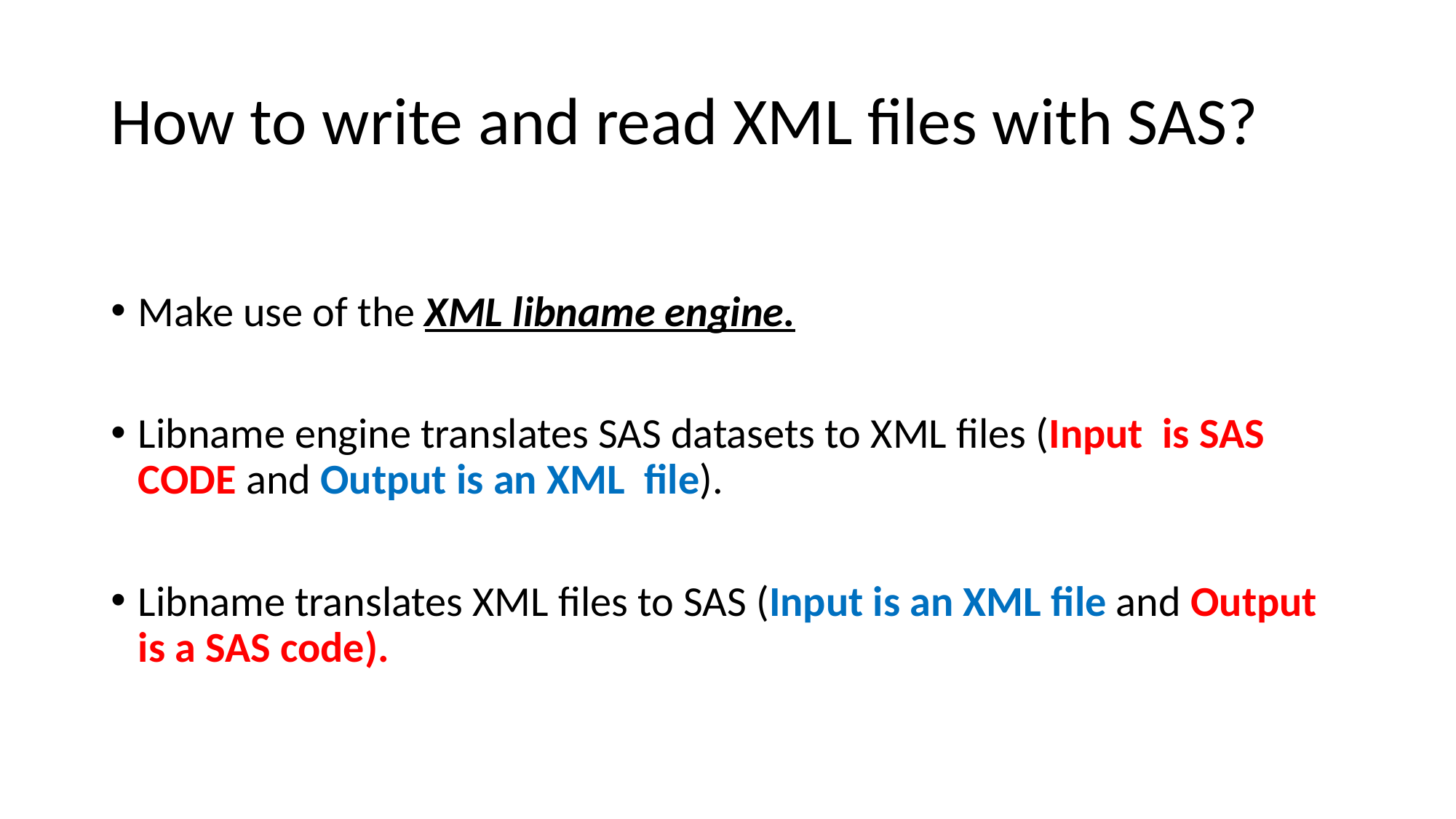

# How to write and read XML files with SAS?

Make use of the XML libname engine.

Libname engine translates SAS datasets to XML files (Input  is SAS CODE and Output is an XML  file).

Libname translates XML files to SAS (Input is an XML file and Output is a SAS code).